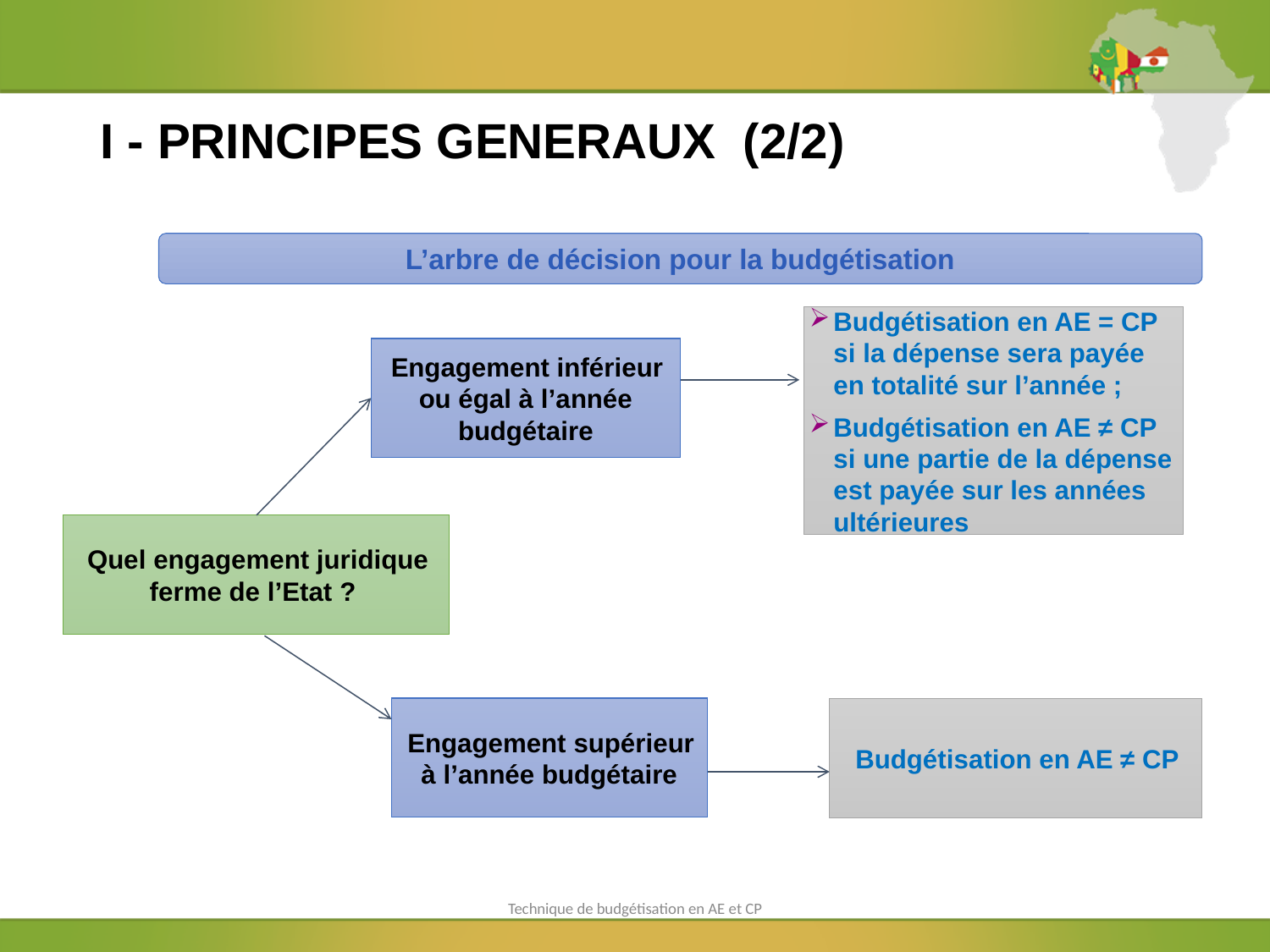

# I - PRINCIPES GENERAUX  (2/2)
L’arbre de décision pour la budgétisation
Budgétisation en AE = CP si la dépense sera payée en totalité sur l’année ;
Budgétisation en AE ≠ CP si une partie de la dépense est payée sur les années ultérieures
Engagement inférieur ou égal à l’année budgétaire
Quel engagement juridique ferme de l’Etat ?
Engagement supérieur à l’année budgétaire
Budgétisation en AE ≠ CP
Technique de budgétisation en AE et CP